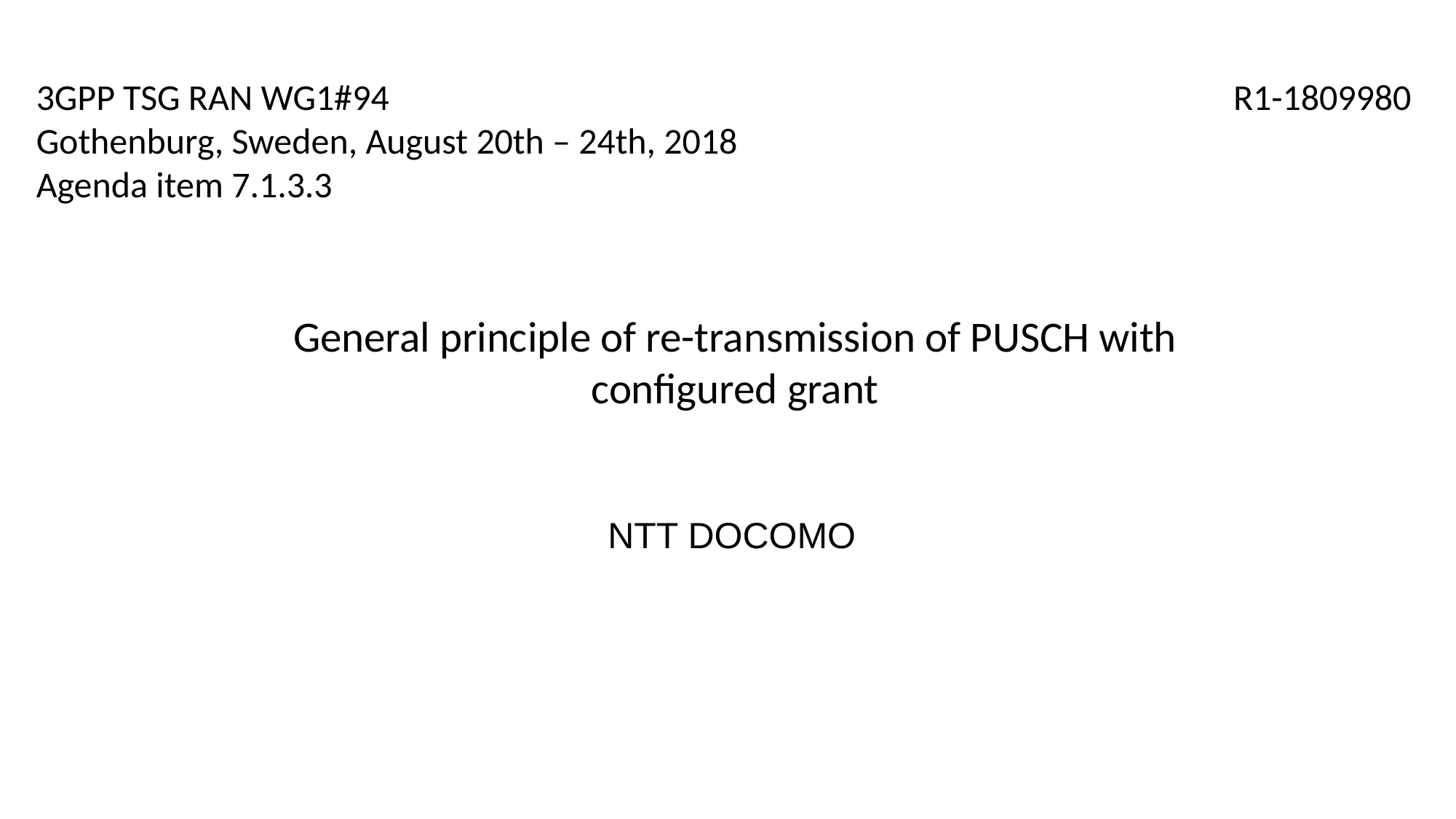

3GPP TSG RAN WG1#94
Gothenburg, Sweden, August 20th – 24th, 2018
Agenda item 7.1.3.3
R1-1809980
# General principle of re-transmission of PUSCH with configured grant

NTT DOCOMO